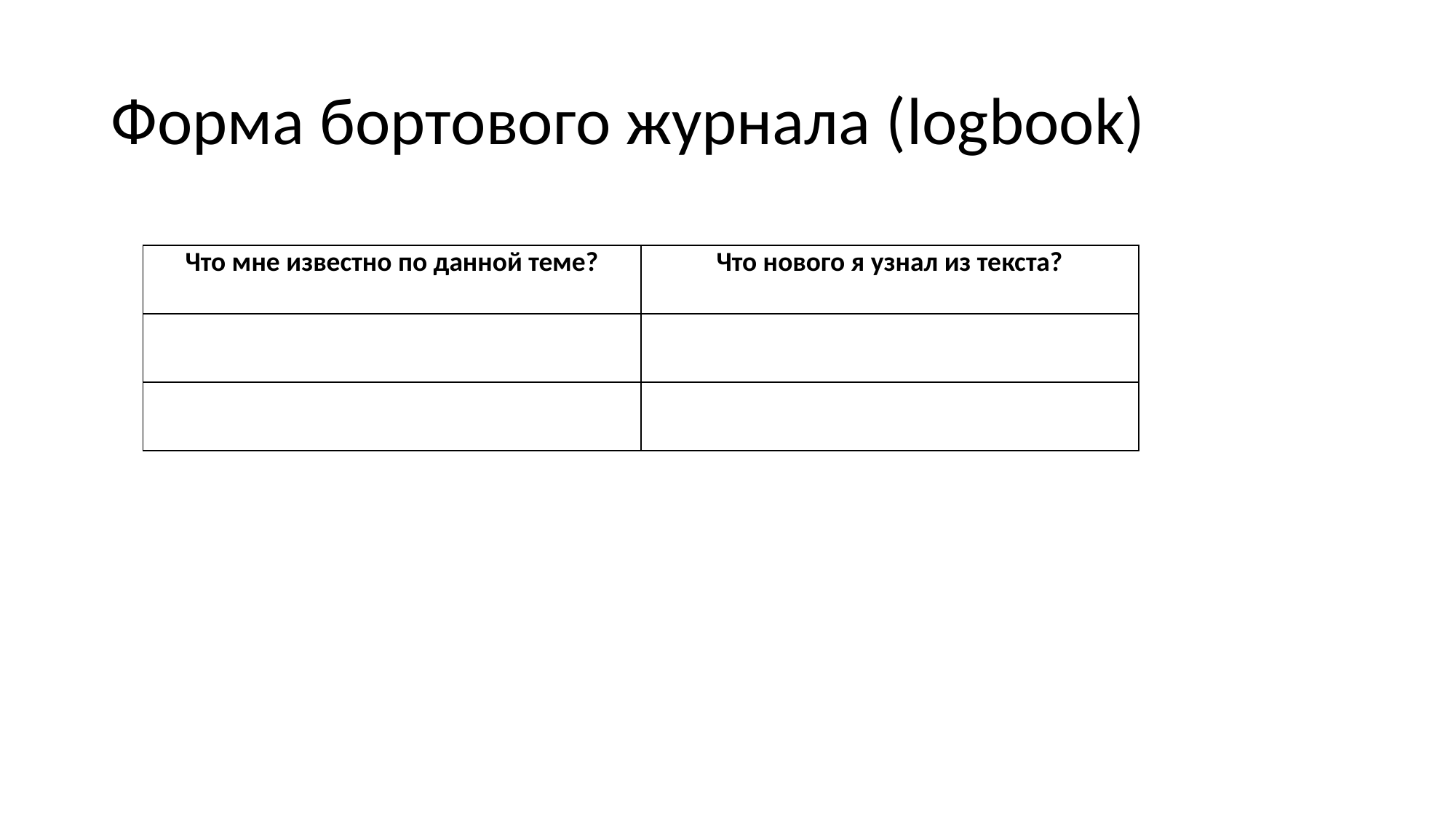

# Форма бортового журнала (logbook)
| Что мне известно по данной теме? | Что нового я узнал из текста? |
| --- | --- |
|  |  |
|  |  |